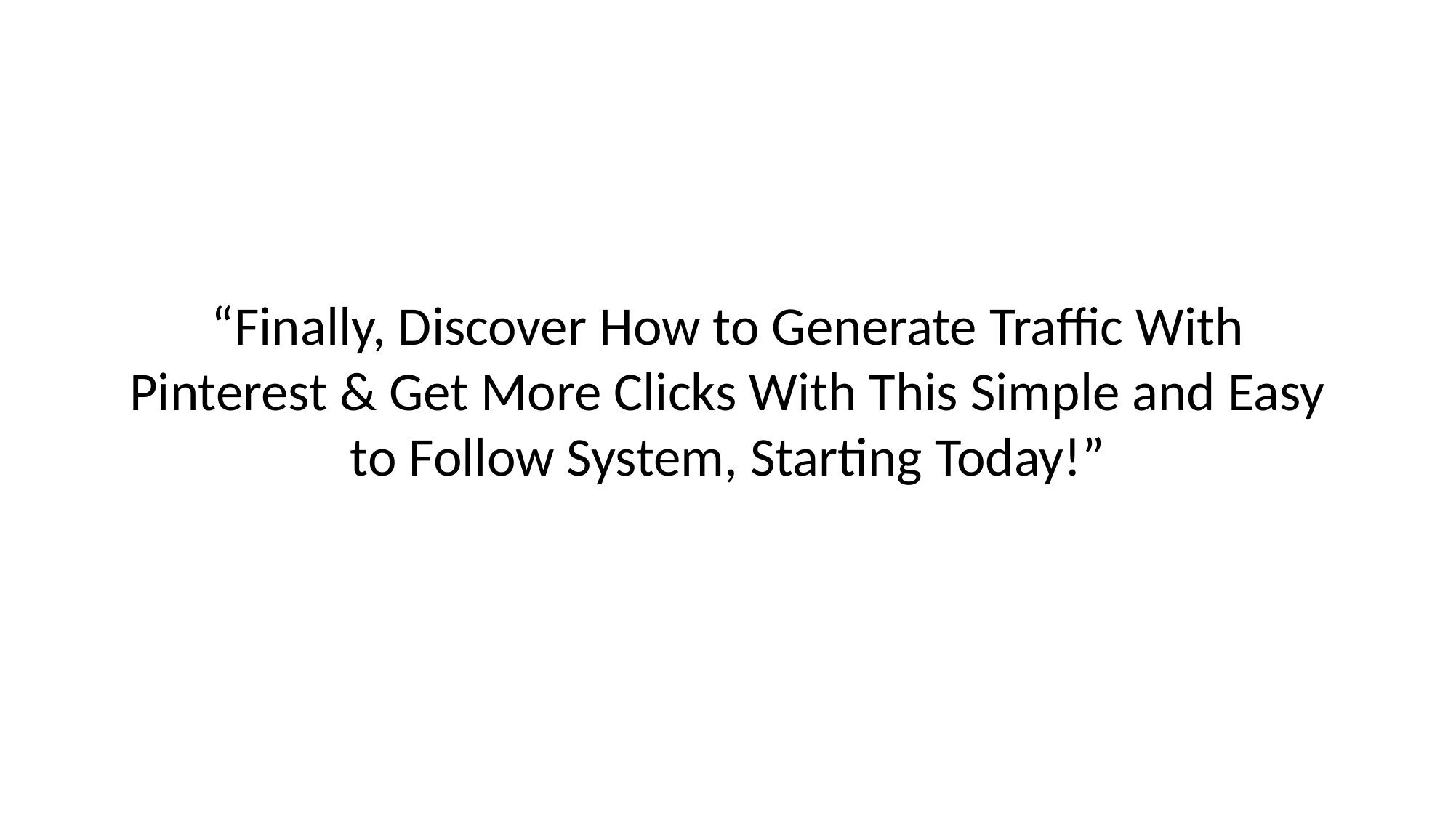

# “Finally, Discover How to Generate Traffic With Pinterest & Get More Clicks With This Simple and Easy to Follow System, Starting Today!”